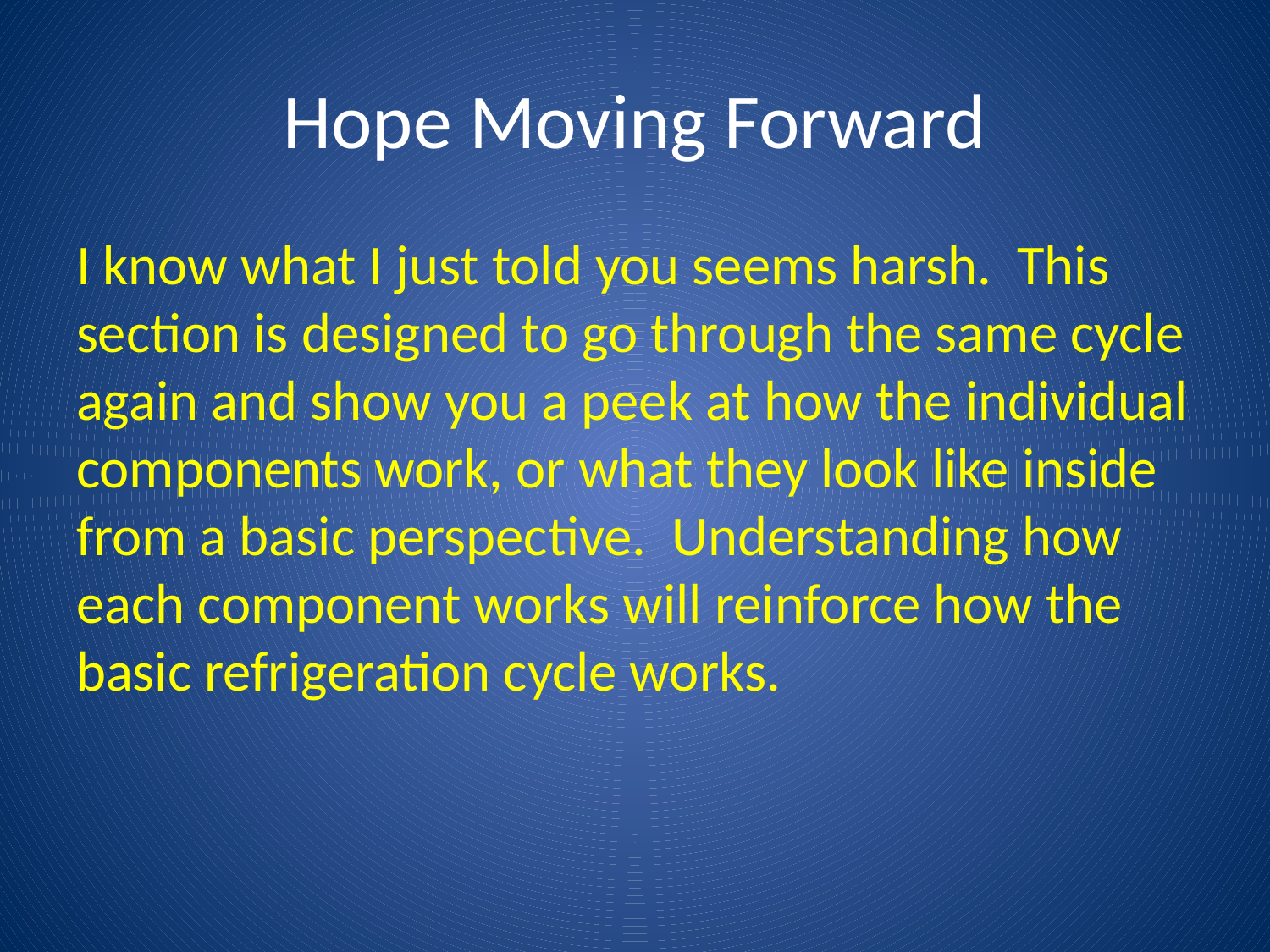

# Hope Moving Forward
I know what I just told you seems harsh.  This section is designed to go through the same cycle again and show you a peek at how the individual components work, or what they look like inside from a basic perspective.  Understanding how each component works will reinforce how the basic refrigeration cycle works.